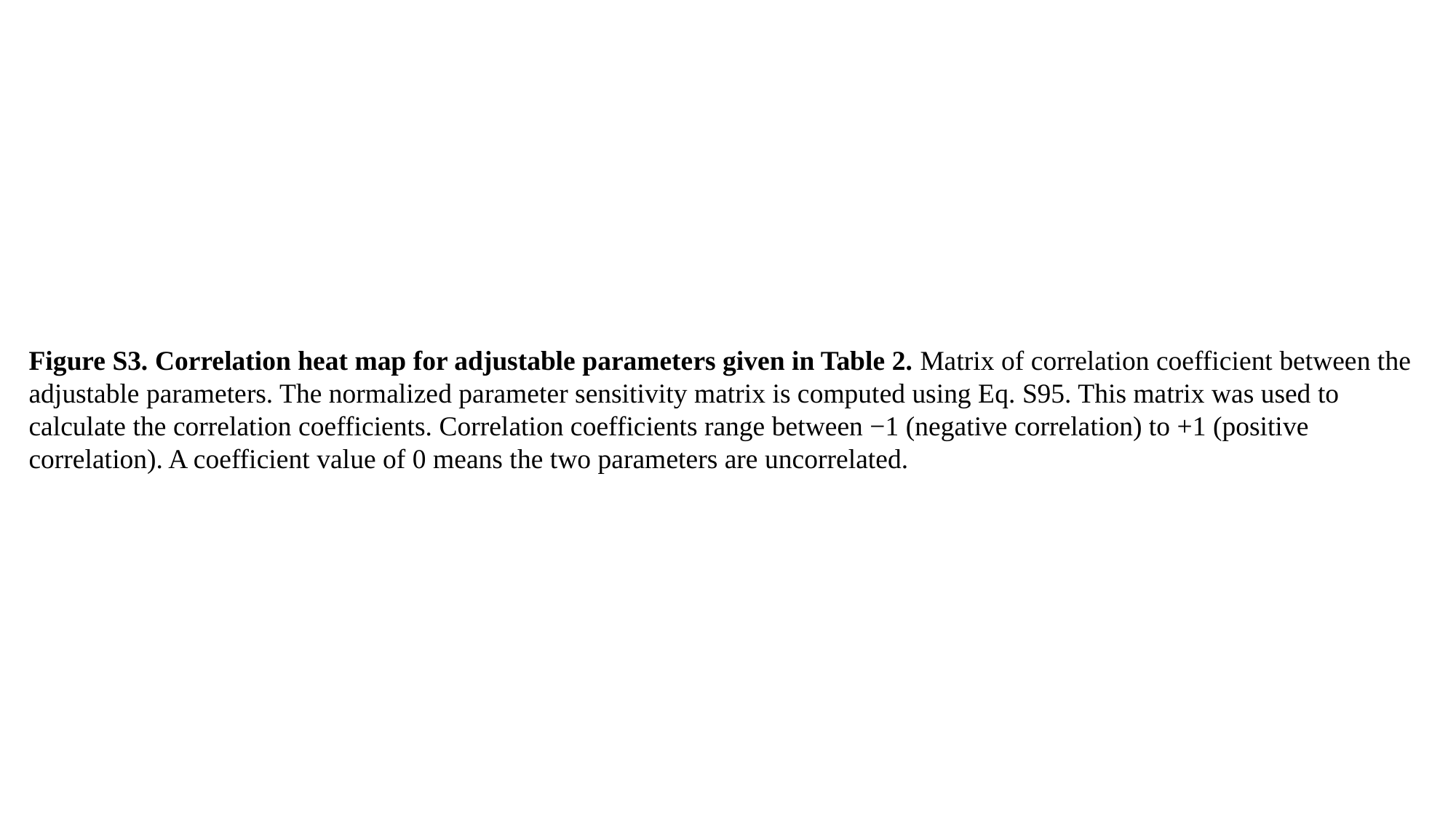

Figure S3. Correlation heat map for adjustable parameters given in Table 2. Matrix of correlation coefficient between the adjustable parameters. The normalized parameter sensitivity matrix is computed using Eq. S95. This matrix was used to calculate the correlation coefficients. Correlation coefficients range between −1 (negative correlation) to +1 (positive correlation). A coefficient value of 0 means the two parameters are uncorrelated.